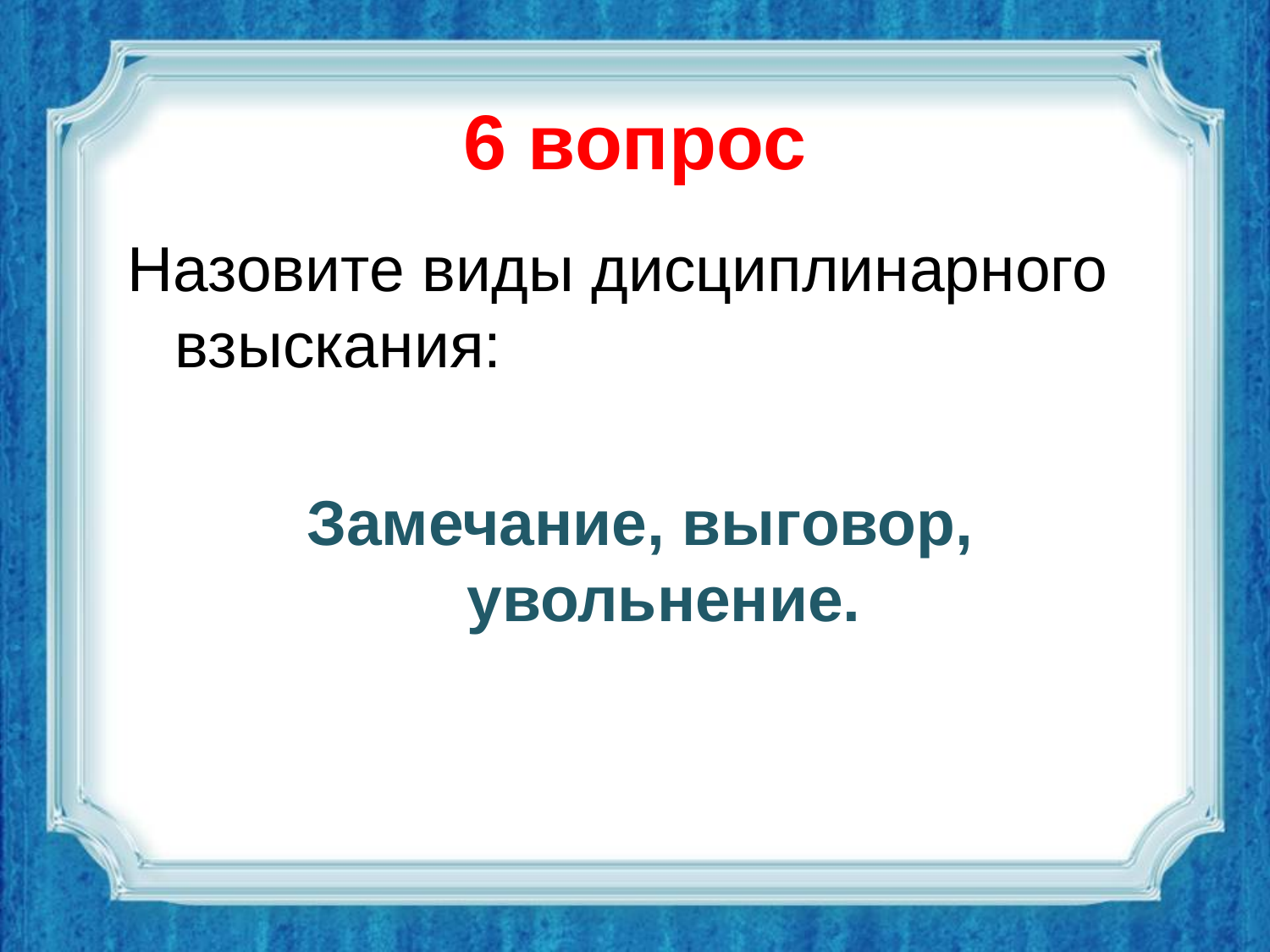

# 6 вопрос
Назовите виды дисциплинарного взыскания:

Замечание, выговор, увольнение.